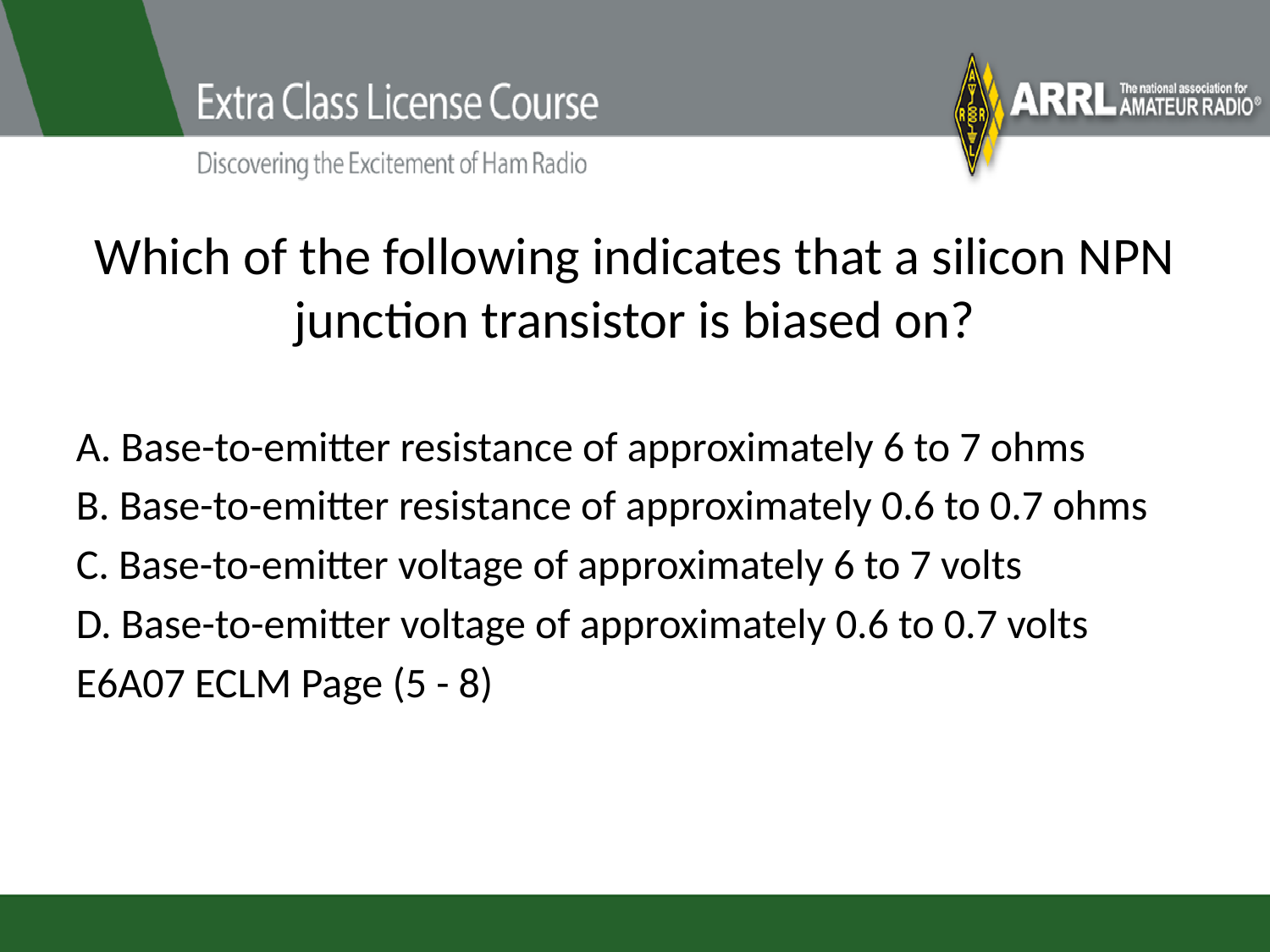

# Which of the following indicates that a silicon NPN junction transistor is biased on?
A. Base-to-emitter resistance of approximately 6 to 7 ohms
B. Base-to-emitter resistance of approximately 0.6 to 0.7 ohms
C. Base-to-emitter voltage of approximately 6 to 7 volts
D. Base-to-emitter voltage of approximately 0.6 to 0.7 volts
E6A07 ECLM Page (5 - 8)